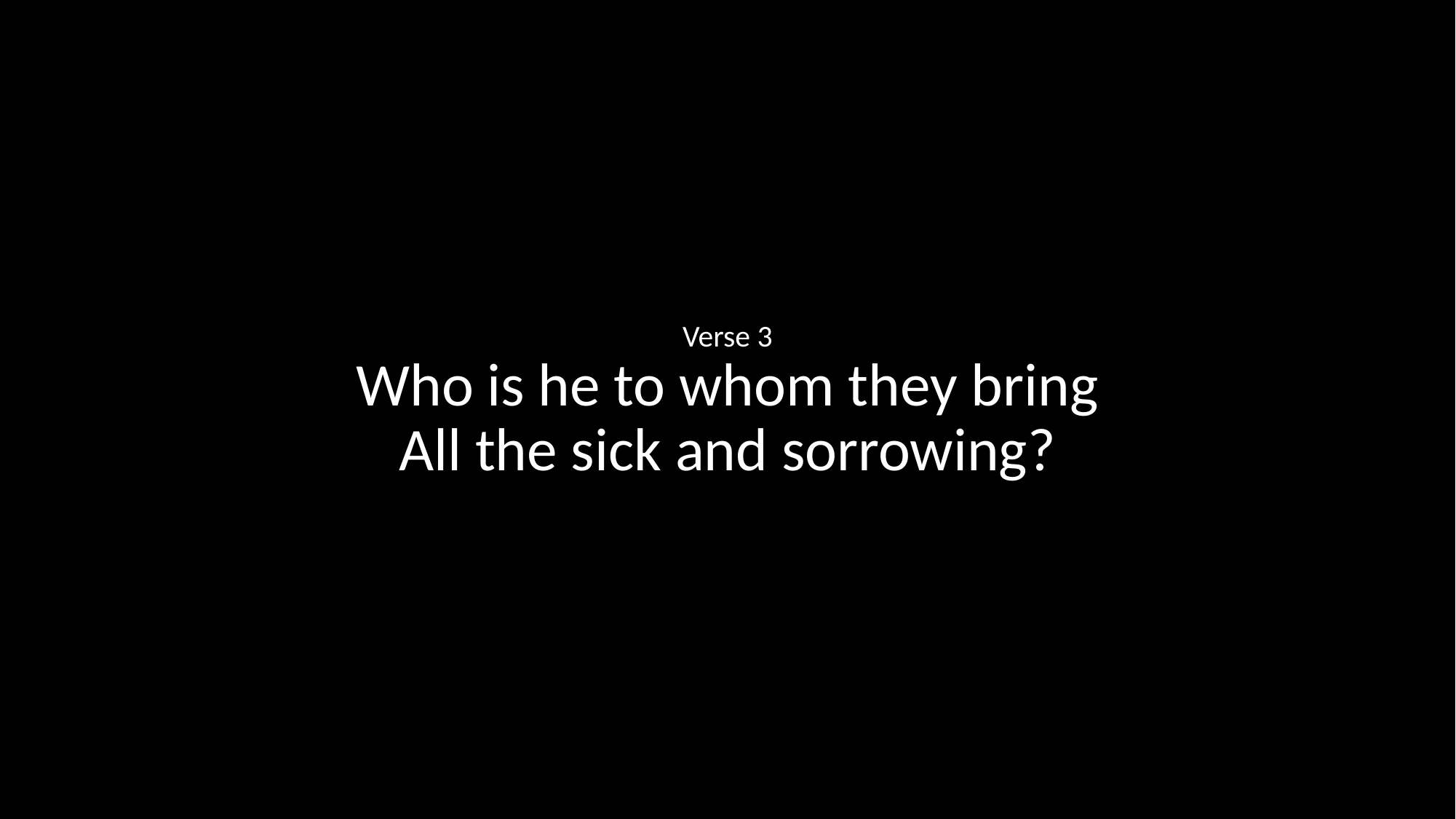

Verse 3
Who is he to whom they bring
All the sick and sorrowing?